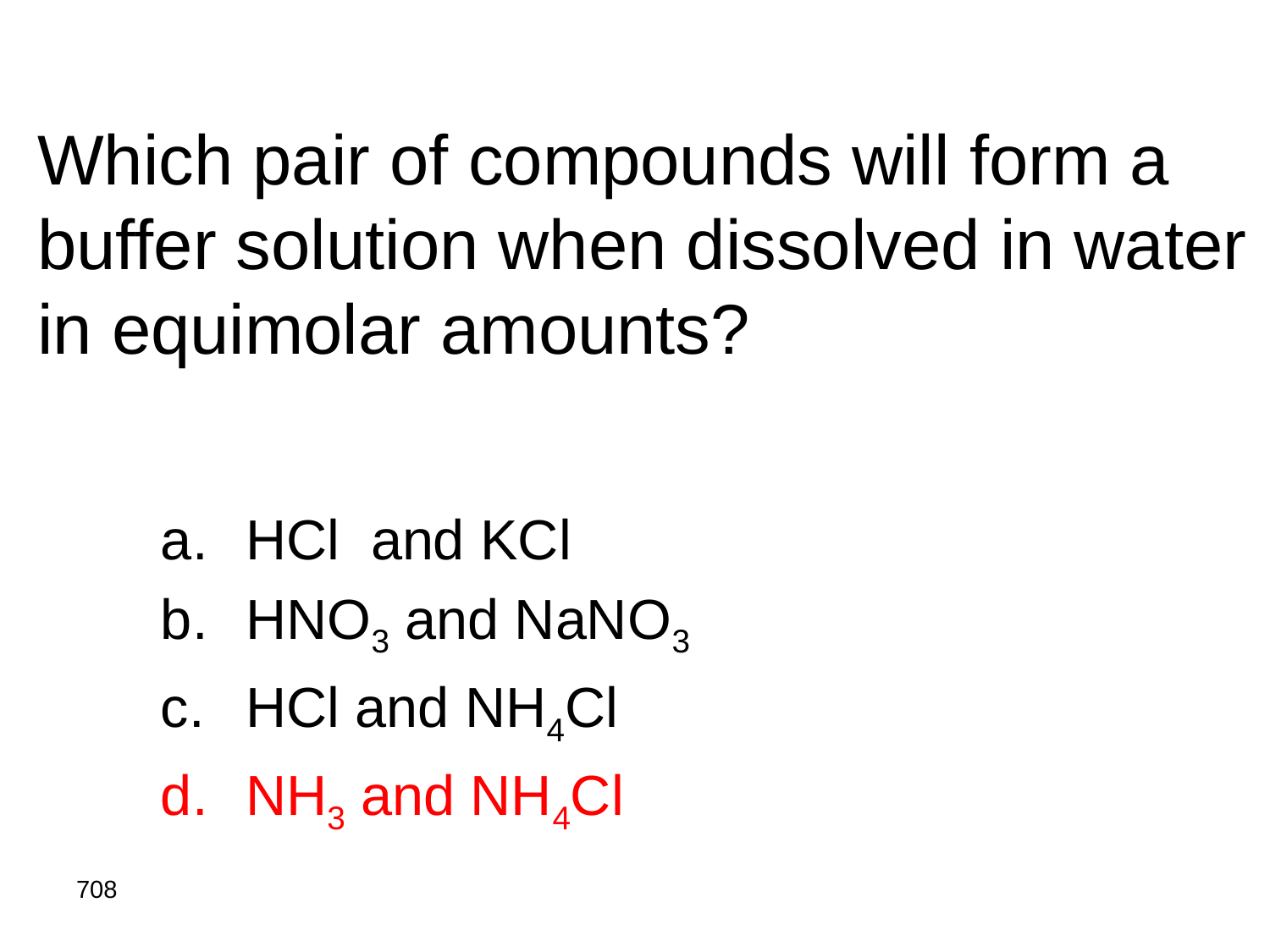

# Which pair of compounds will form a buffer solution when dissolved in water in equimolar amounts?
HCl  and KCl
HNO3 and NaNO3
HCl and NH4Cl
NH3 and NH4Cl
708